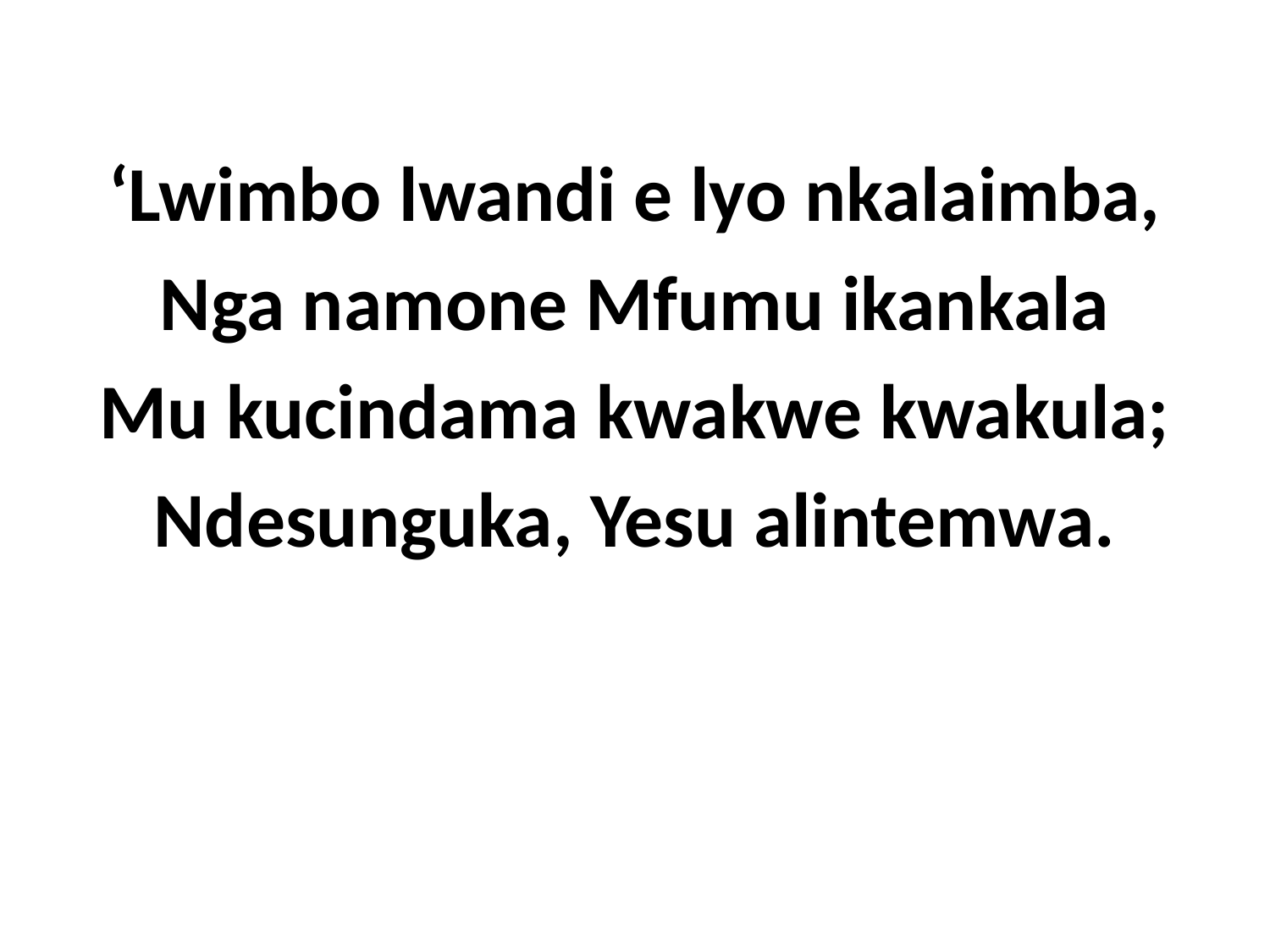

‘Lwimbo lwandi e lyo nkalaimba,
Nga namone Mfumu ikankala
Mu kucindama kwakwe kwakula;
Ndesunguka, Yesu alintemwa.